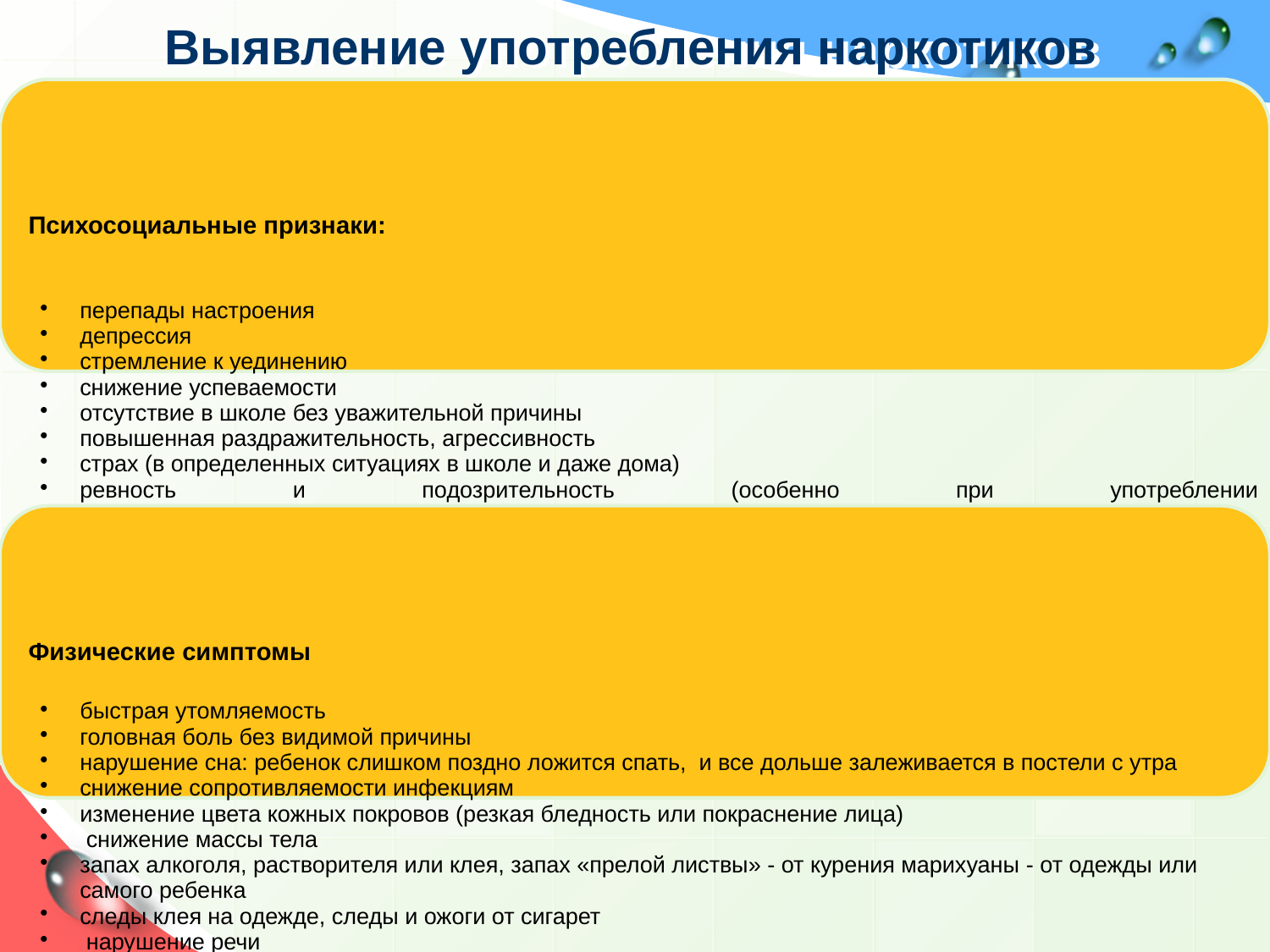

# Выявление употребления наркотиков
Психосоциальные признаки:
перепады настроения
депрессия
быстрая утомляемость
головная боль без видимой причины
стремление к уединению
снижение успеваемости
отсутствие в школе без уважительной причины
повышенная раздражительность, агрессивность
социальная изолированность
постоянные разговоры о пьянстве или употреблении наркотиков  и др.
страх (в определенных ситуациях в школе и даже дома)
нарушение сна: ребенок слишком поздно ложится спать,  и все дольше залеживается в постели с утра
снижение сопротивляемости инфекциям
изменение цвета кожных покровов (резкая бледность или покраснение лица)
 снижение массы тела
запах алкоголя, растворителя или клея, запах «прелой листвы» - от курения марихуаны - от одежды или самого ребенка
следы клея на одежде, следы и ожоги от сигарет
 нарушение речи
Физические симптомы